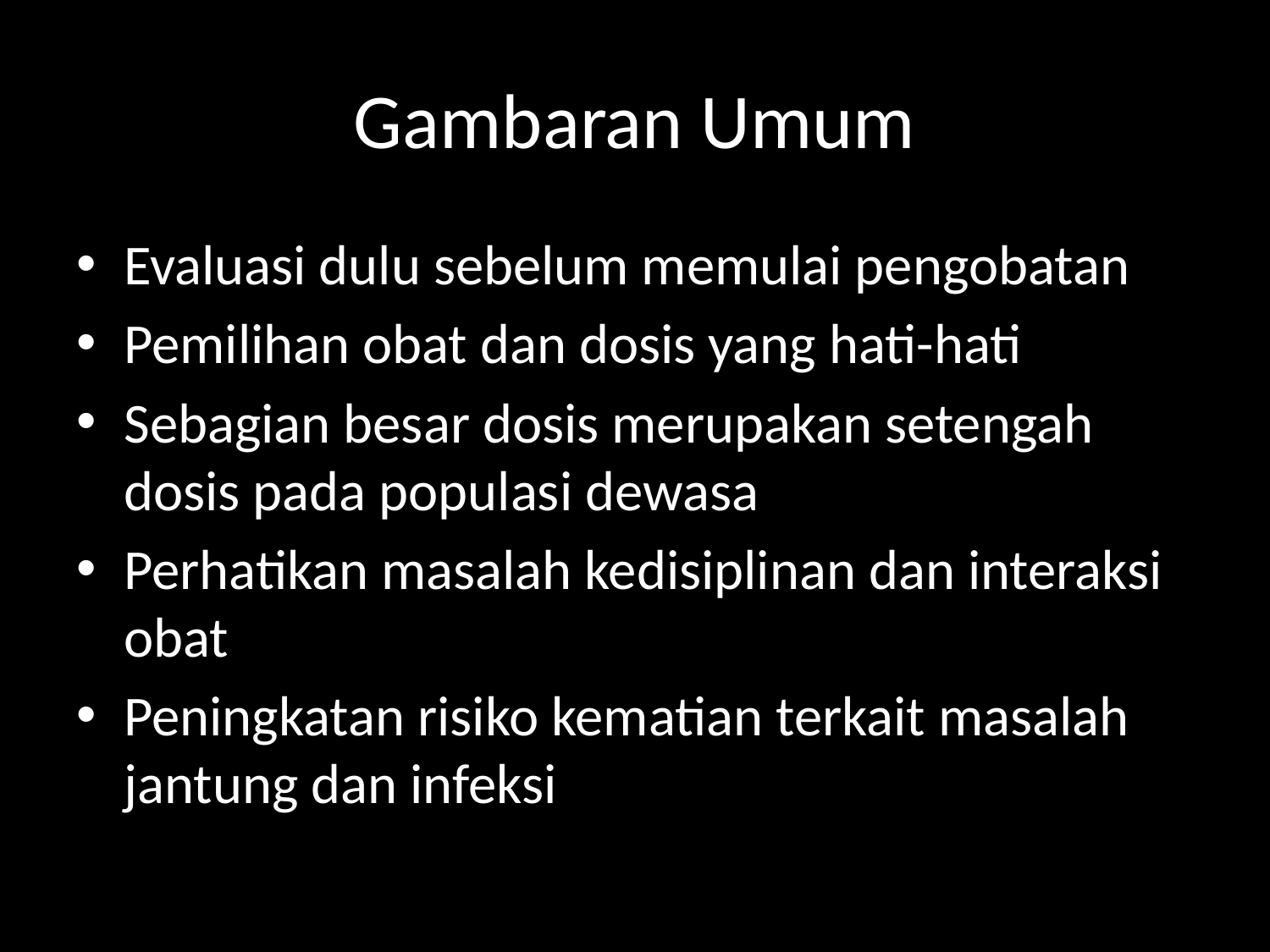

# Gambaran Umum
Evaluasi dulu sebelum memulai pengobatan
Pemilihan obat dan dosis yang hati-hati
Sebagian besar dosis merupakan setengah dosis pada populasi dewasa
Perhatikan masalah kedisiplinan dan interaksi obat
Peningkatan risiko kematian terkait masalah jantung dan infeksi